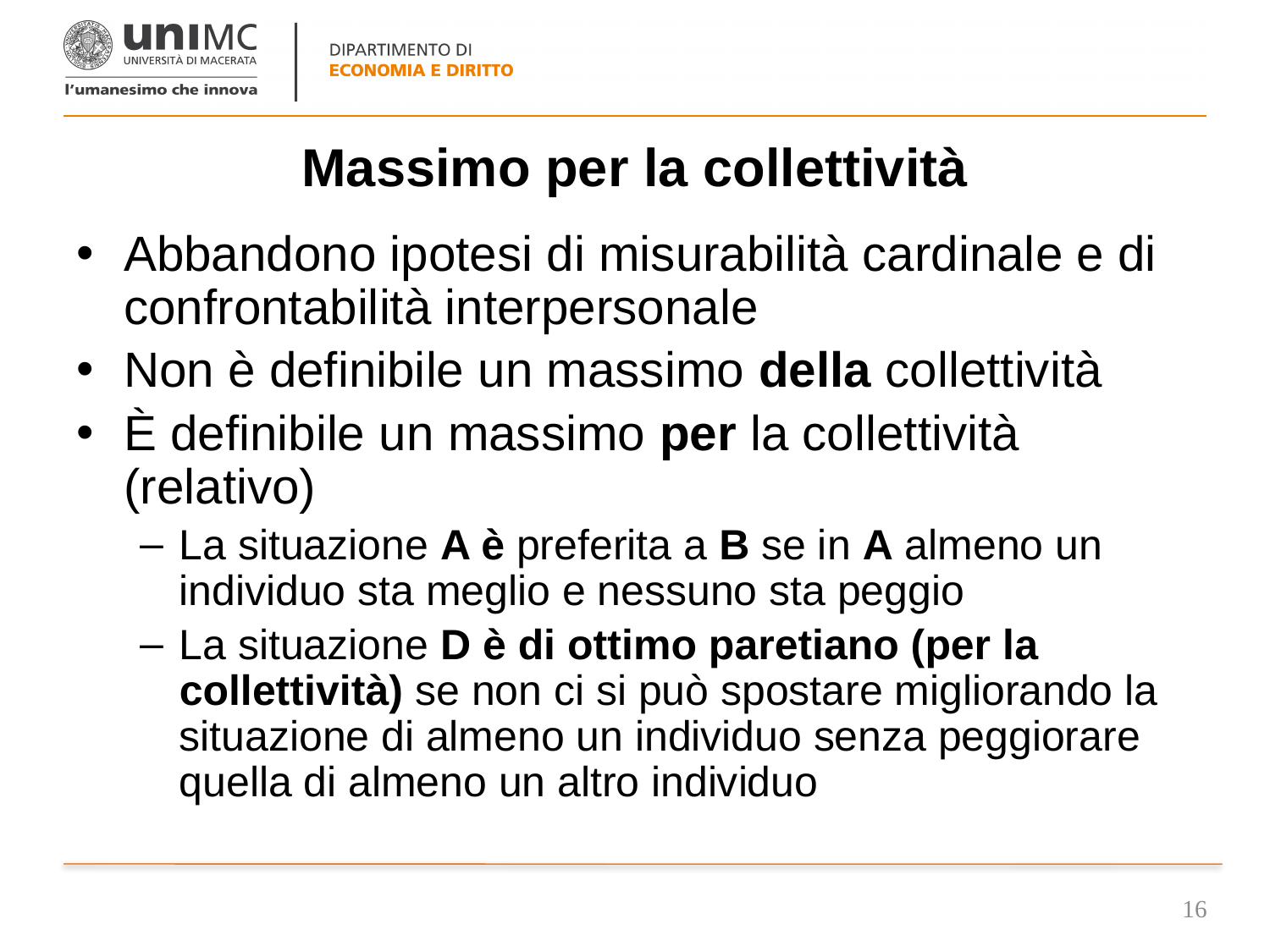

# Massimo per la collettività
Abbandono ipotesi di misurabilità cardinale e di confrontabilità interpersonale
Non è definibile un massimo della collettività
È definibile un massimo per la collettività (relativo)
La situazione A è preferita a B se in A almeno un individuo sta meglio e nessuno sta peggio
La situazione D è di ottimo paretiano (per la collettività) se non ci si può spostare migliorando la situazione di almeno un individuo senza peggiorare quella di almeno un altro individuo
16